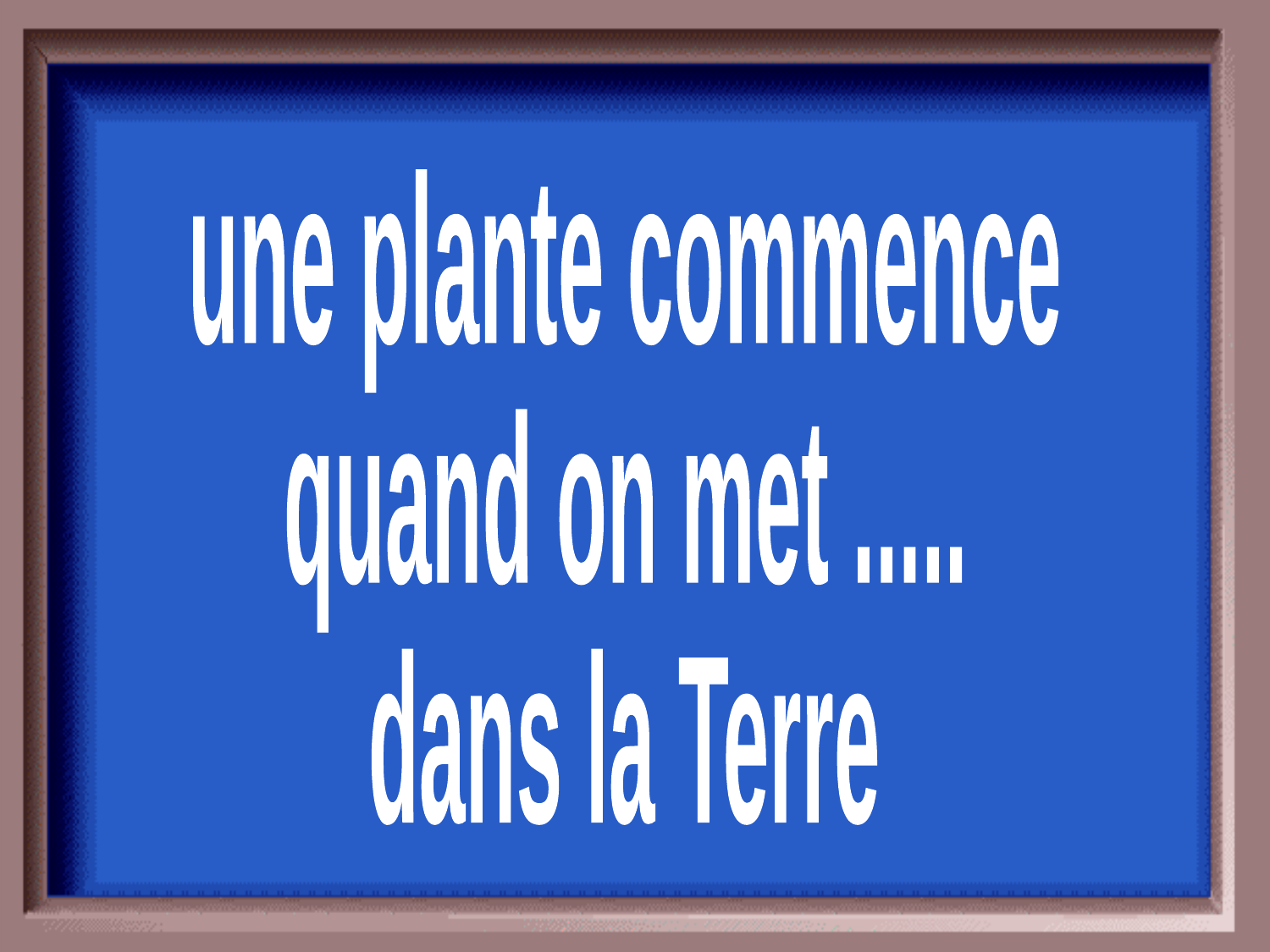

une plante commence
quand on met .....
dans la Terre